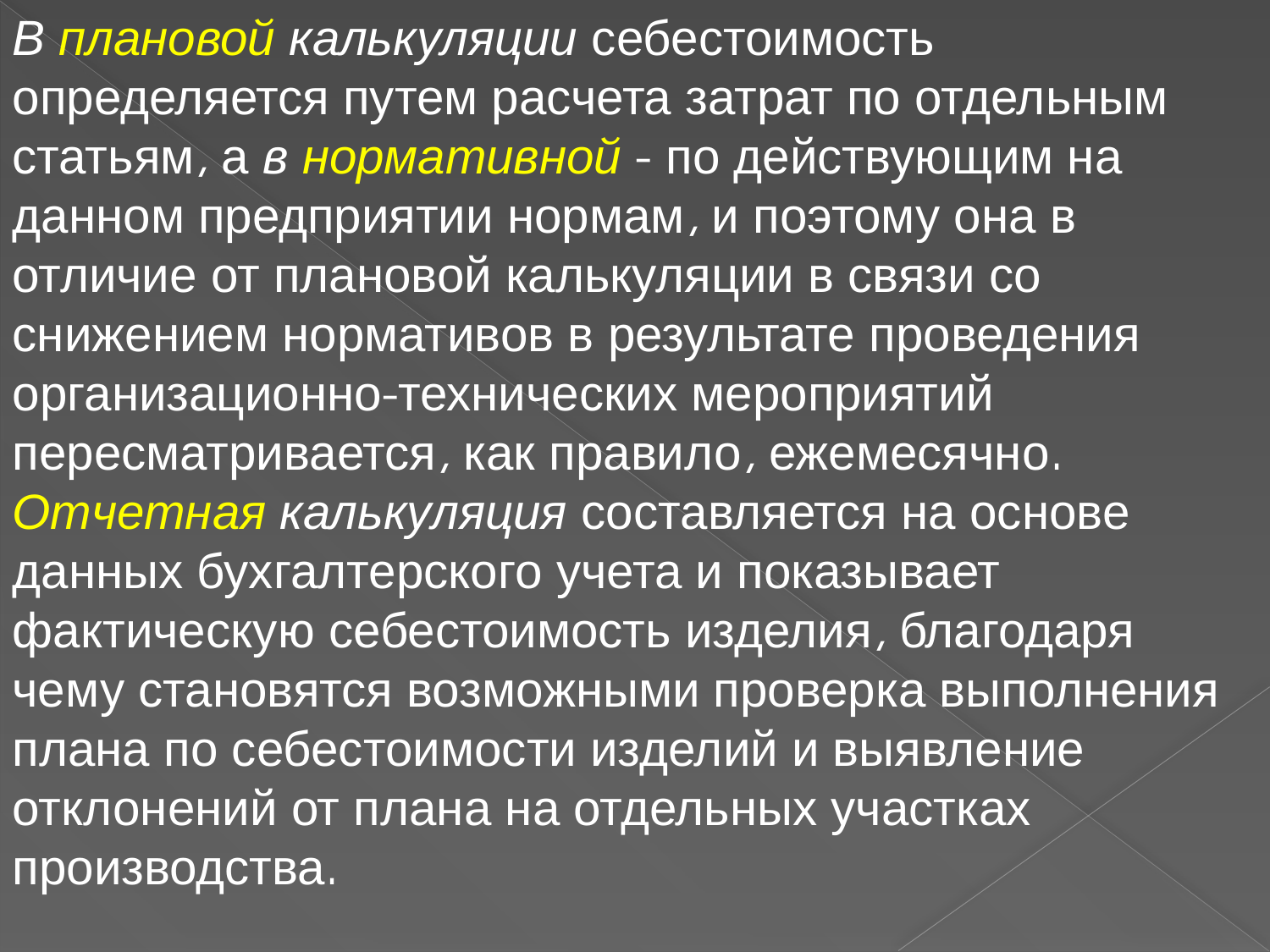

В плановой калькуляции себестоимость определяется путем расчета затрат по отдельным статьям, а в нормативной - по действующим на данном предприятии нормам, и поэтому она в отличие от плановой калькуляции в связи со снижением нормативов в результате проведения организационно-технических мероприятий пересматривается, как правило, ежемесячно. Отчетная калькуляция составляется на основе данных бухгалтерского учета и показывает фактическую себестоимость изделия, благодаря чему становятся возможными проверка выполнения плана по себестоимости изделий и выявление отклонений от плана на отдельных участках производства.